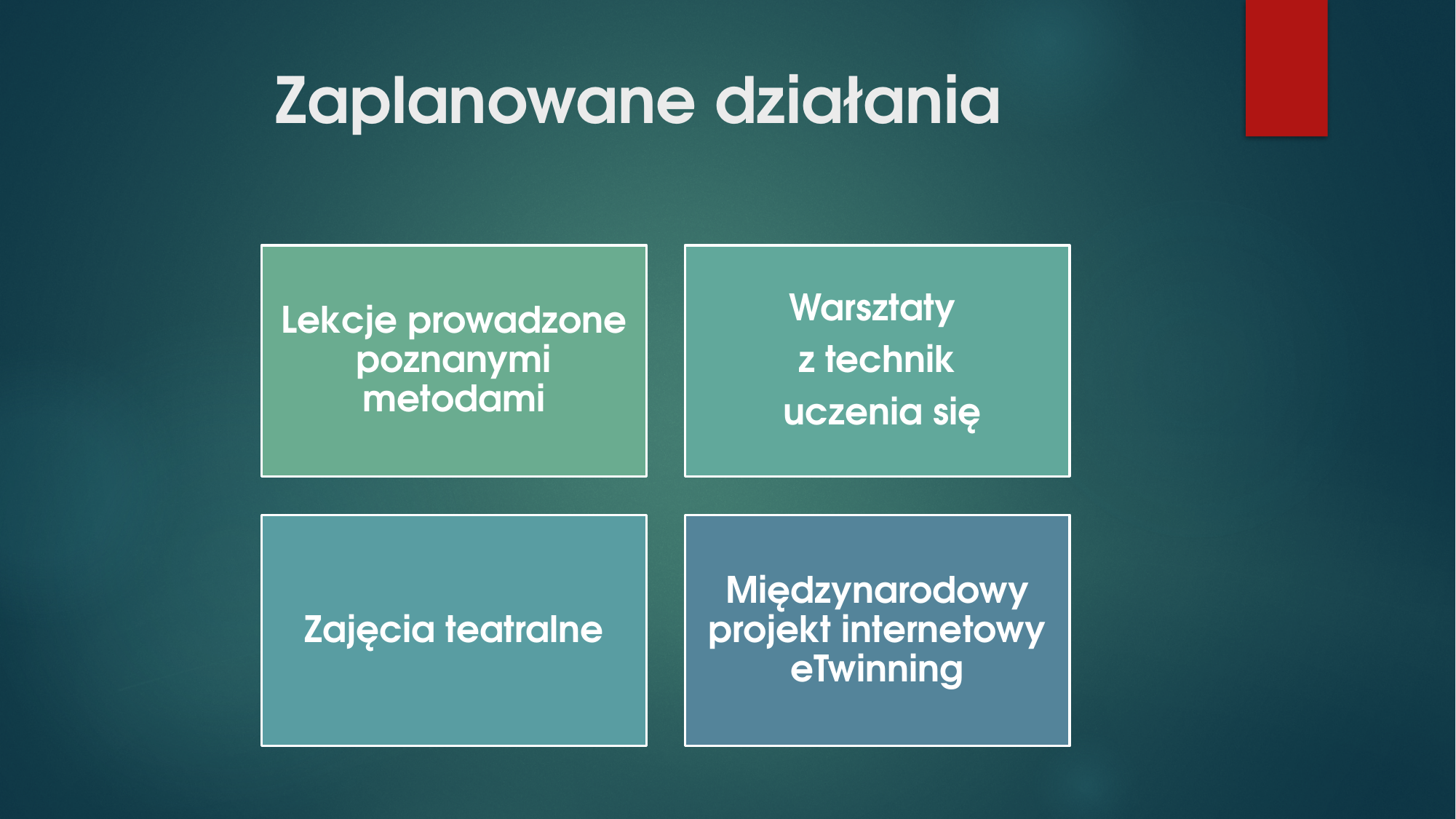

# Zaplanowane działania
Lekcje prowadzone poznanymi metodami
Warsztaty
z technik
 uczenia się
Zajęcia teatralne
Międzynarodowy projekt internetowy eTwinning